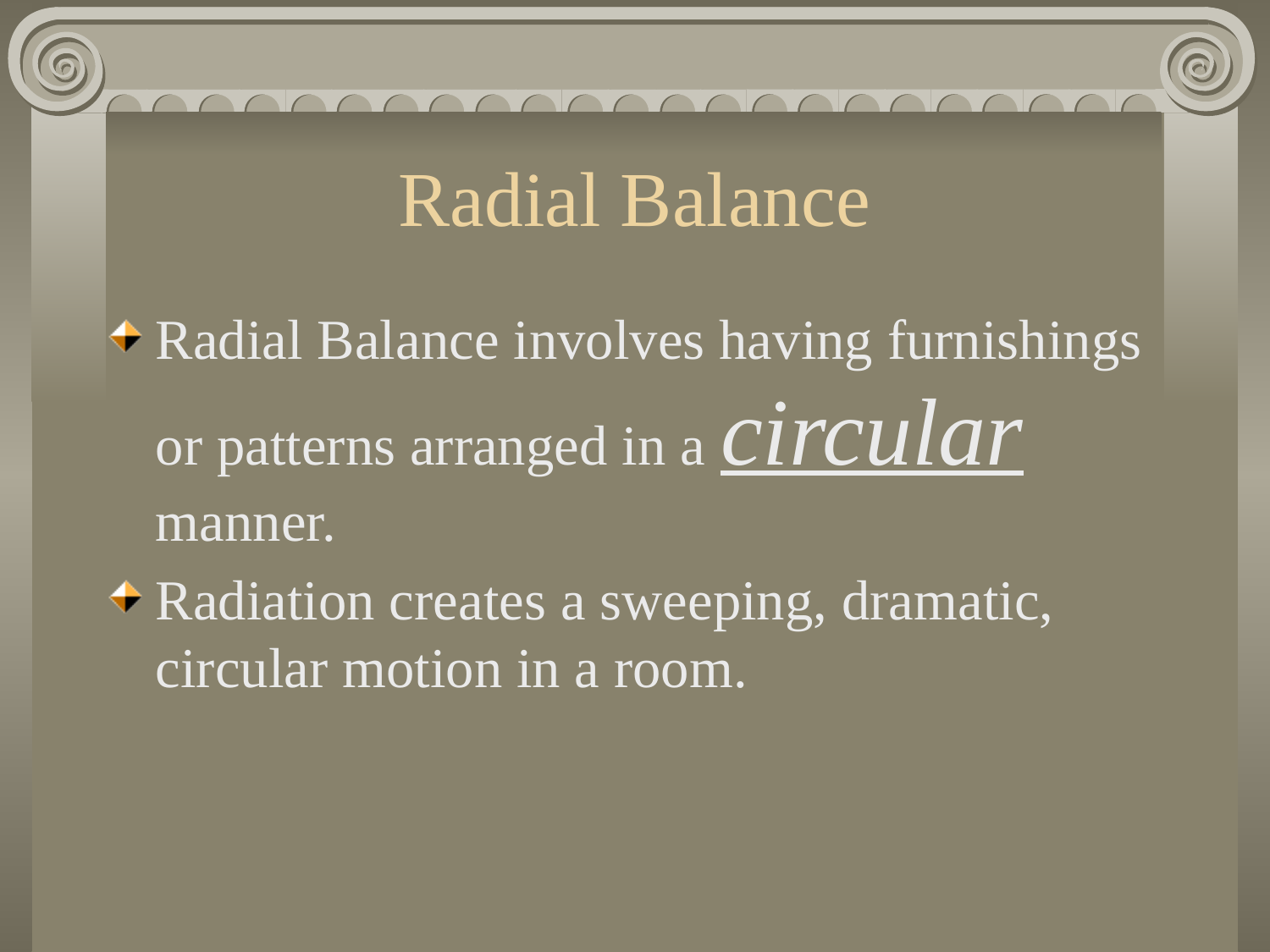

# Radial Balance
Radial Balance involves having furnishings or patterns arranged in a circular manner.
Radiation creates a sweeping, dramatic, circular motion in a room.